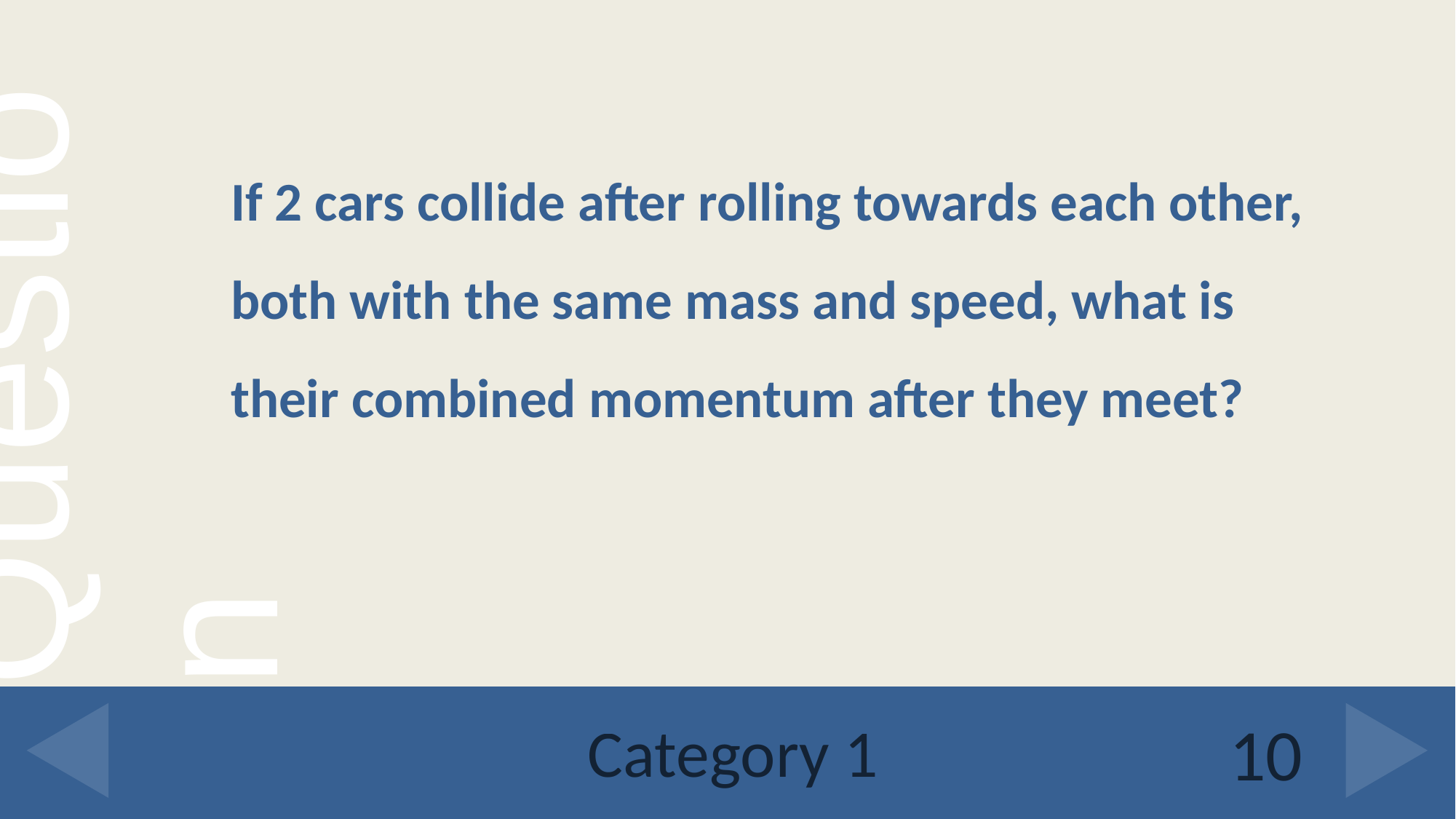

If 2 cars collide after rolling towards each other, both with the same mass and speed, what is their combined momentum after they meet?

# Category 1
10